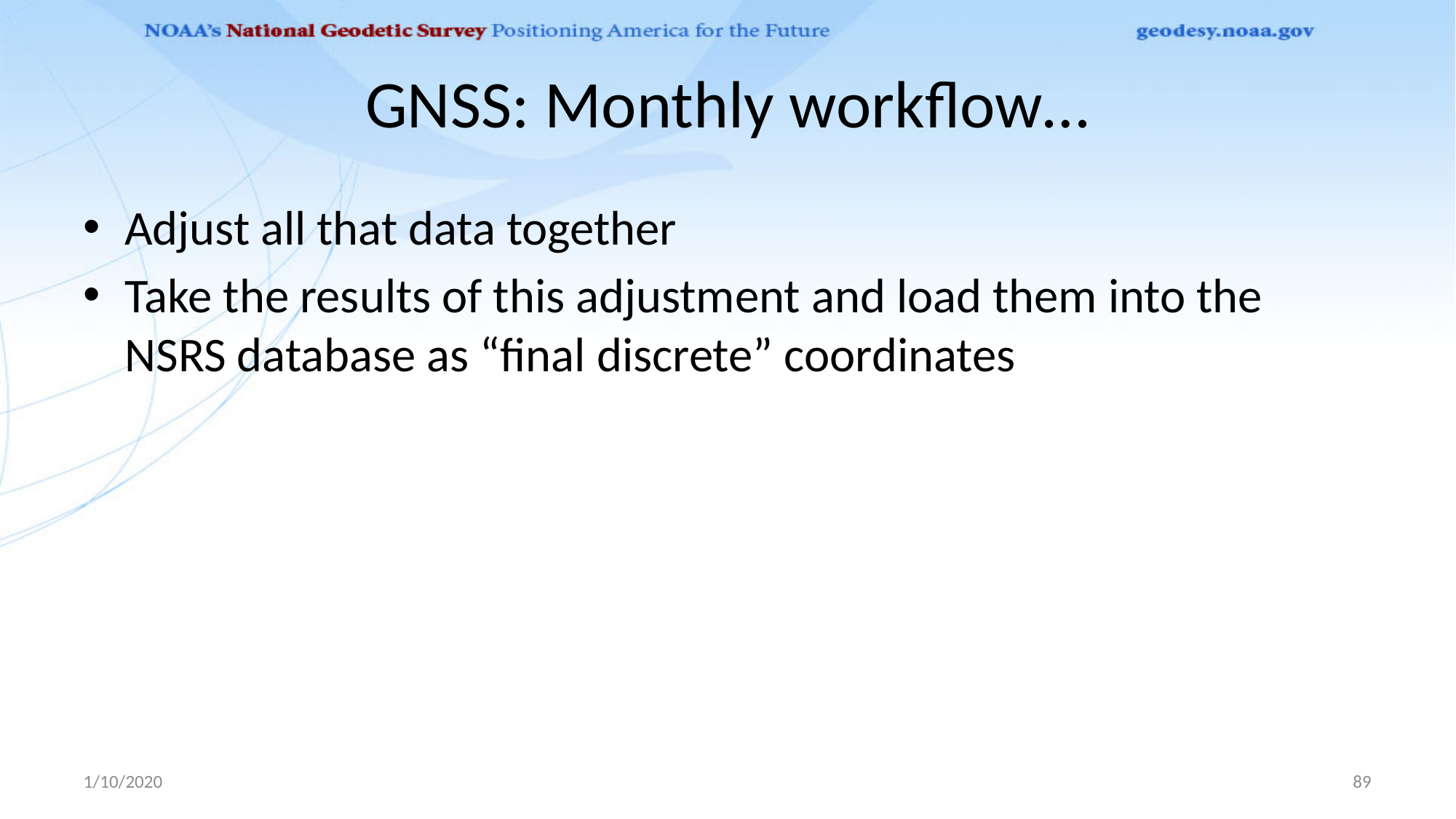

# GNSS: Monthly workflow…
Adjust all that data together
Take the results of this adjustment and load them into the NSRS database as “final discrete” coordinates
1/10/2020
89